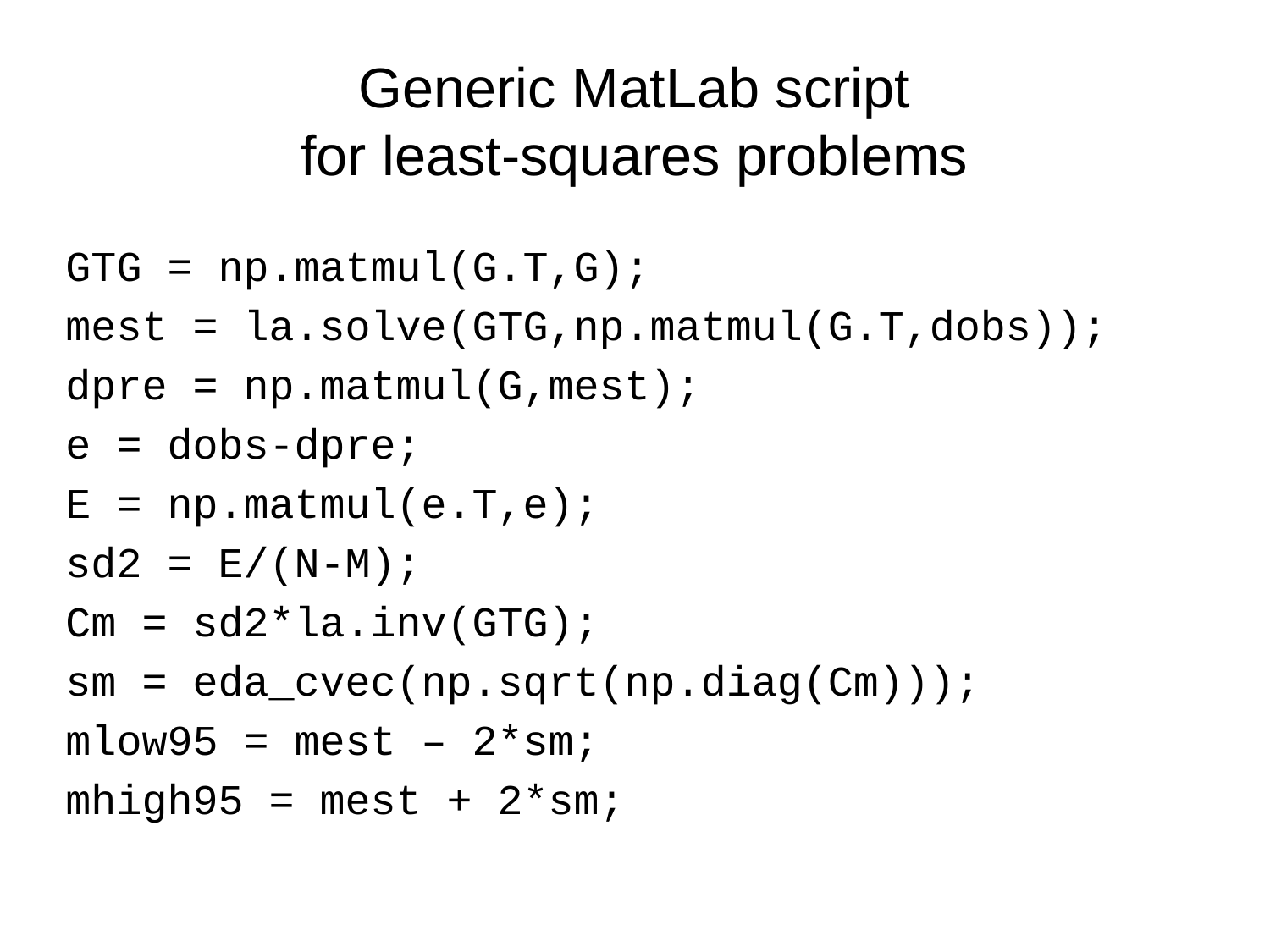

# Generic MatLab script for least-squares problems
GTG = np.matmul(G.T,G);
mest = la.solve(GTG,np.matmul(G.T,dobs));
dpre = np.matmul(G,mest);
e = dobs-dpre;
E = np.matmul(e.T,e);
sd2 = E/(N-M);
Cm = sd2*la.inv(GTG);
sm = eda_cvec(np.sqrt(np.diag(Cm)));
mlow95 = mest – 2*sm;
mhigh95 = mest + 2*sm;